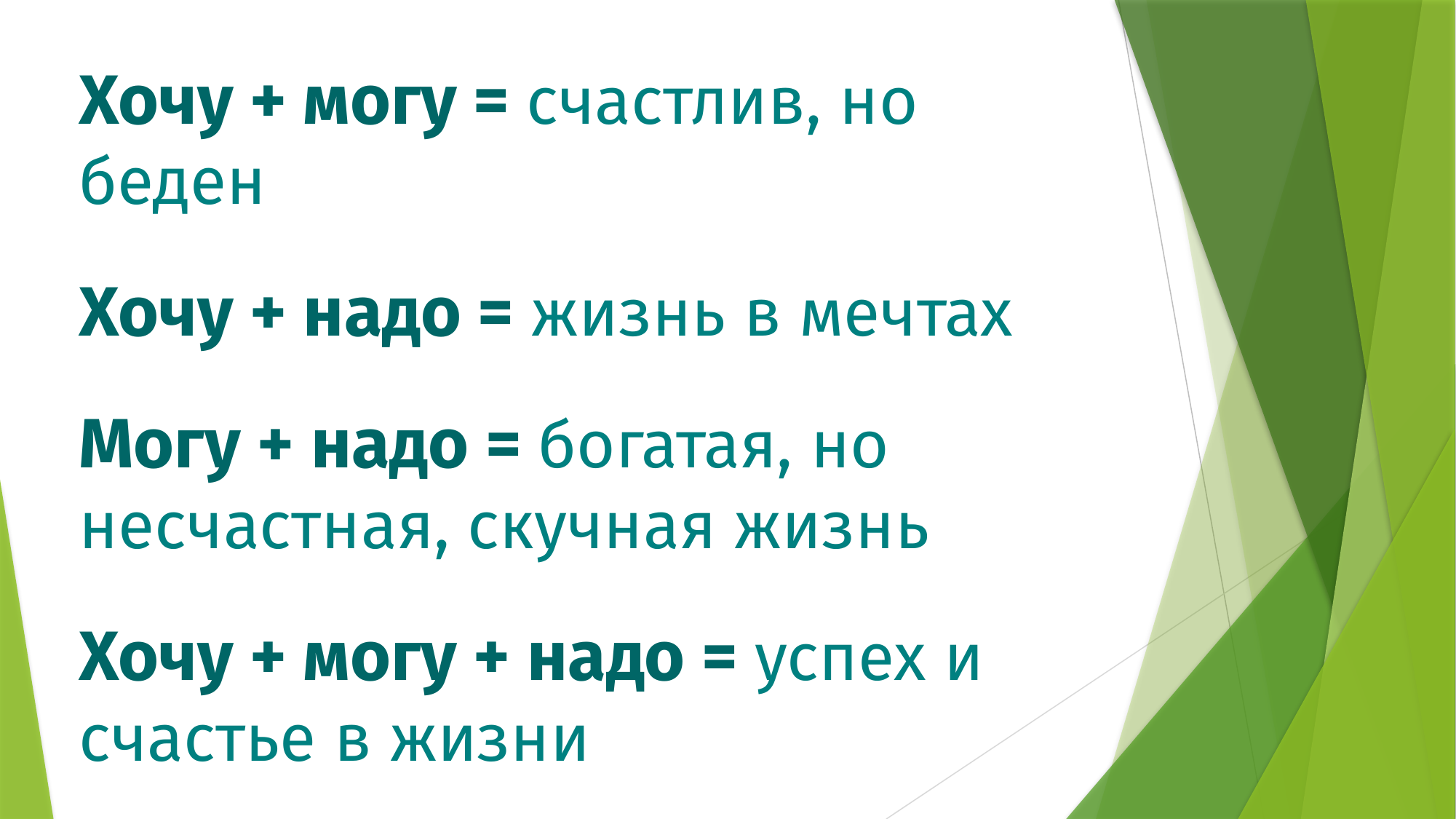

Хочу + могу = счастлив, но беден

Хочу + надо = жизнь в мечтах

Могу + надо = богатая, но несчастная, скучная жизнь

Хочу + могу + надо = успех и счастье в жизни